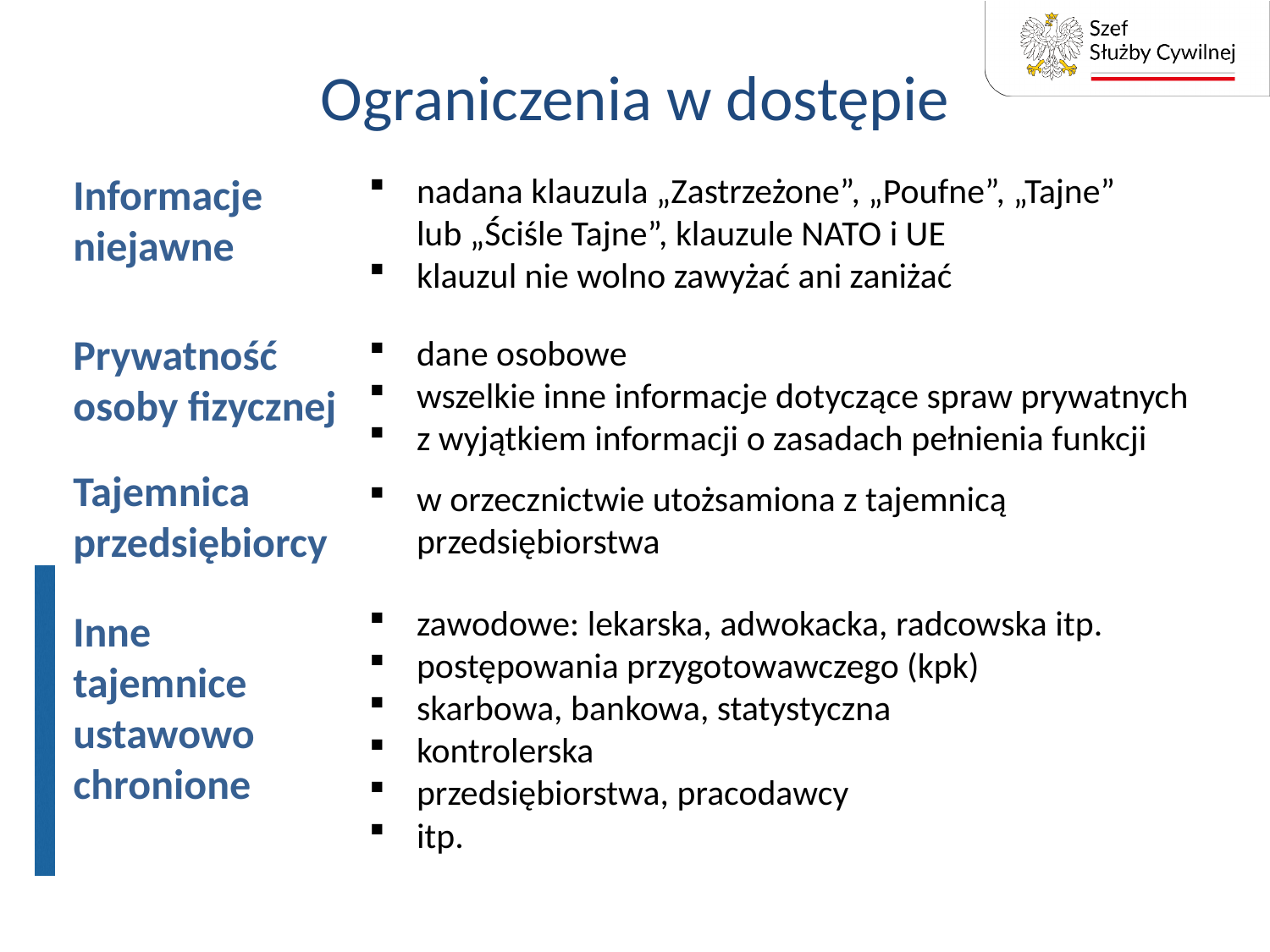

# Ograniczenia w dostępie
Informacje niejawne
nadana klauzula „Zastrzeżone”, „Poufne”, „Tajne” lub „Ściśle Tajne”, klauzule NATO i UE
klauzul nie wolno zawyżać ani zaniżać
Prywatność osoby fizycznej
dane osobowe
wszelkie inne informacje dotyczące spraw prywatnych
z wyjątkiem informacji o zasadach pełnienia funkcji
Tajemnica przedsiębiorcy
w orzecznictwie utożsamiona z tajemnicą przedsiębiorstwa
zawodowe: lekarska, adwokacka, radcowska itp.
postępowania przygotowawczego (kpk)
skarbowa, bankowa, statystyczna
kontrolerska
przedsiębiorstwa, pracodawcy
itp.
Inne tajemnice ustawowo chronione